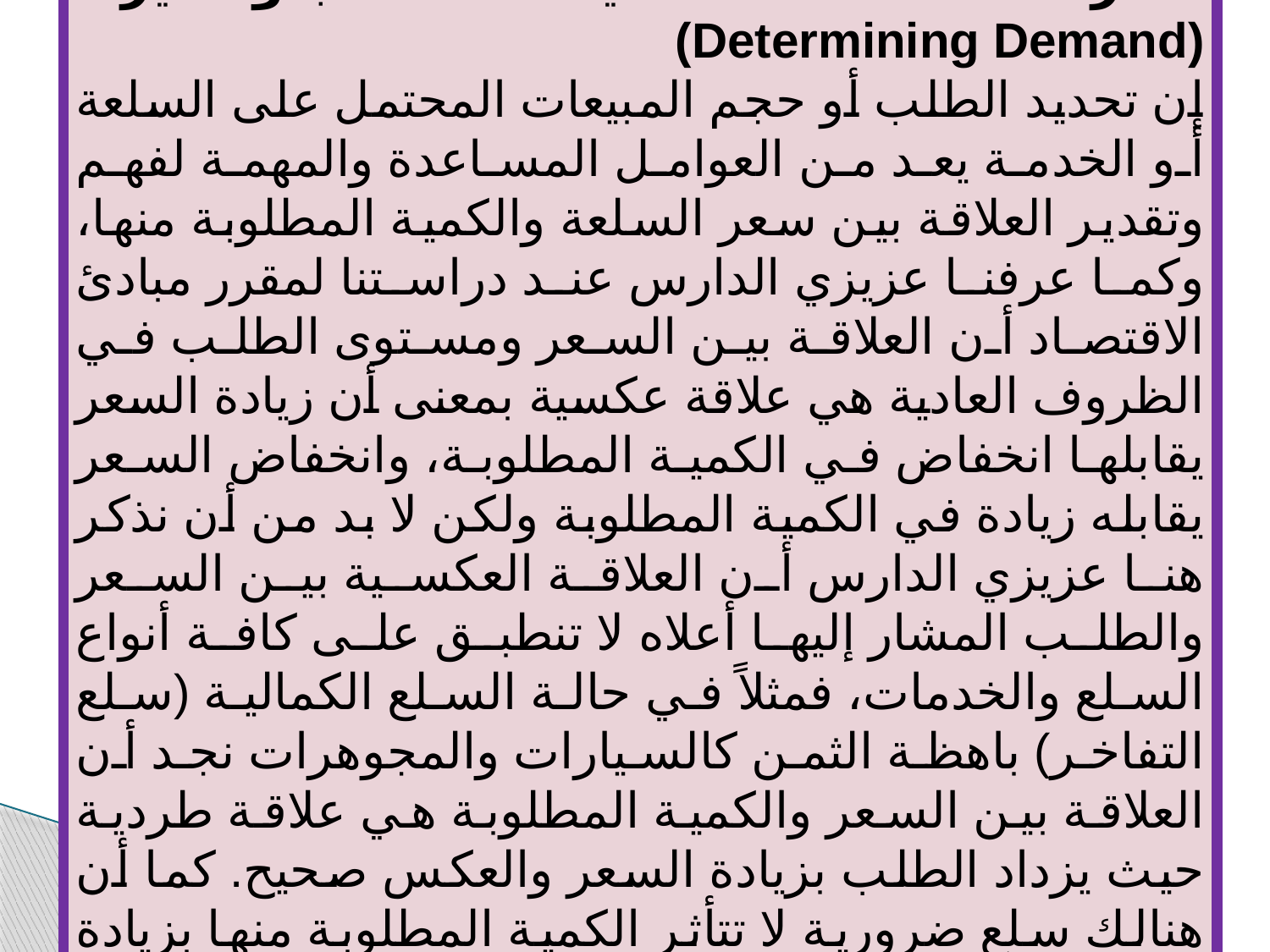

المرحلة الثالثة : تحديد الطلب وتقديره: (Determining Demand)
إن تحديد الطلب أو حجم المبيعات المحتمل على السلعة أو الخدمة يعد من العوامل المساعدة والمهمة لفهم وتقدير العلاقة بين سعر السلعة والكمية المطلوبة منها، وكما عرفنا عزيزي الدارس عند دراستنا لمقرر مبادئ الاقتصاد أن العلاقة بين السعر ومستوى الطلب في الظروف العادية هي علاقة عكسية بمعنى أن زيادة السعر يقابلها انخفاض في الكمية المطلوبة، وانخفاض السعر يقابله زيادة في الكمية المطلوبة ولكن لا بد من أن نذكر هنا عزيزي الدارس أن العلاقة العكسية بين السعر والطلب المشار إليها أعلاه لا تنطبق على كافة أنواع السلع والخدمات، فمثلاً في حالة السلع الكمالية (سلع التفاخر) باهظة الثمن كالسيارات والمجوهرات نجد أن العلاقة بين السعر والكمية المطلوبة هي علاقة طردية حيث يزداد الطلب بزيادة السعر والعكس صحيح. كما أن هنالك سلع ضرورية لا تتأثر الكمية المطلوبة منها بزيادة الأسعار كالخبز مثلاً.